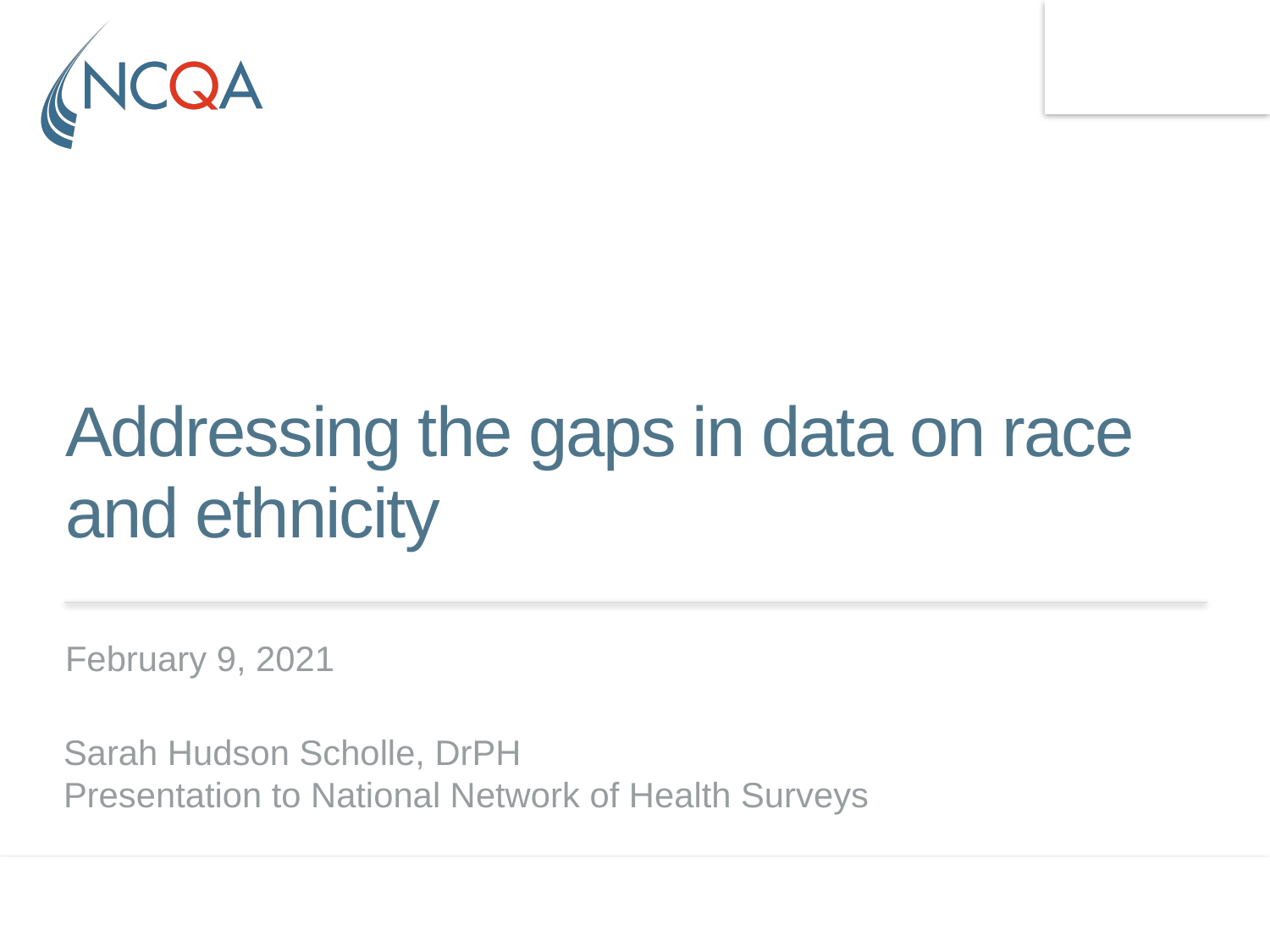

# Addressing the gaps in data on race and ethnicity
February 9, 2021
Sarah Hudson Scholle, DrPH
Presentation to National Network of Health Surveys